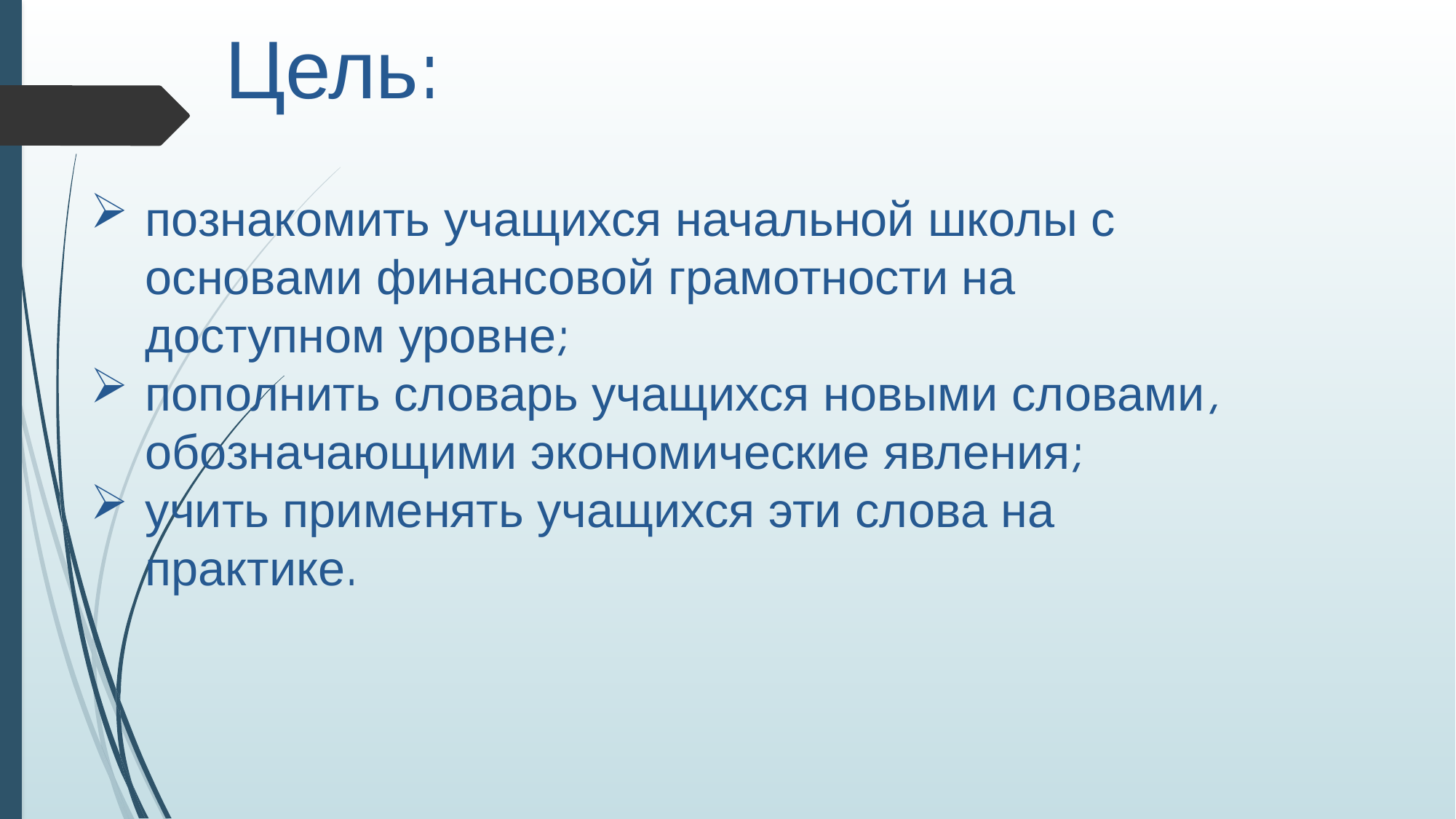

# Цель:
познакомить учащихся начальной школы с основами финансовой грамотности на доступном уровне;
пополнить словарь учащихся новыми словами, обозначающими экономические явления;
учить применять учащихся эти слова на практике.